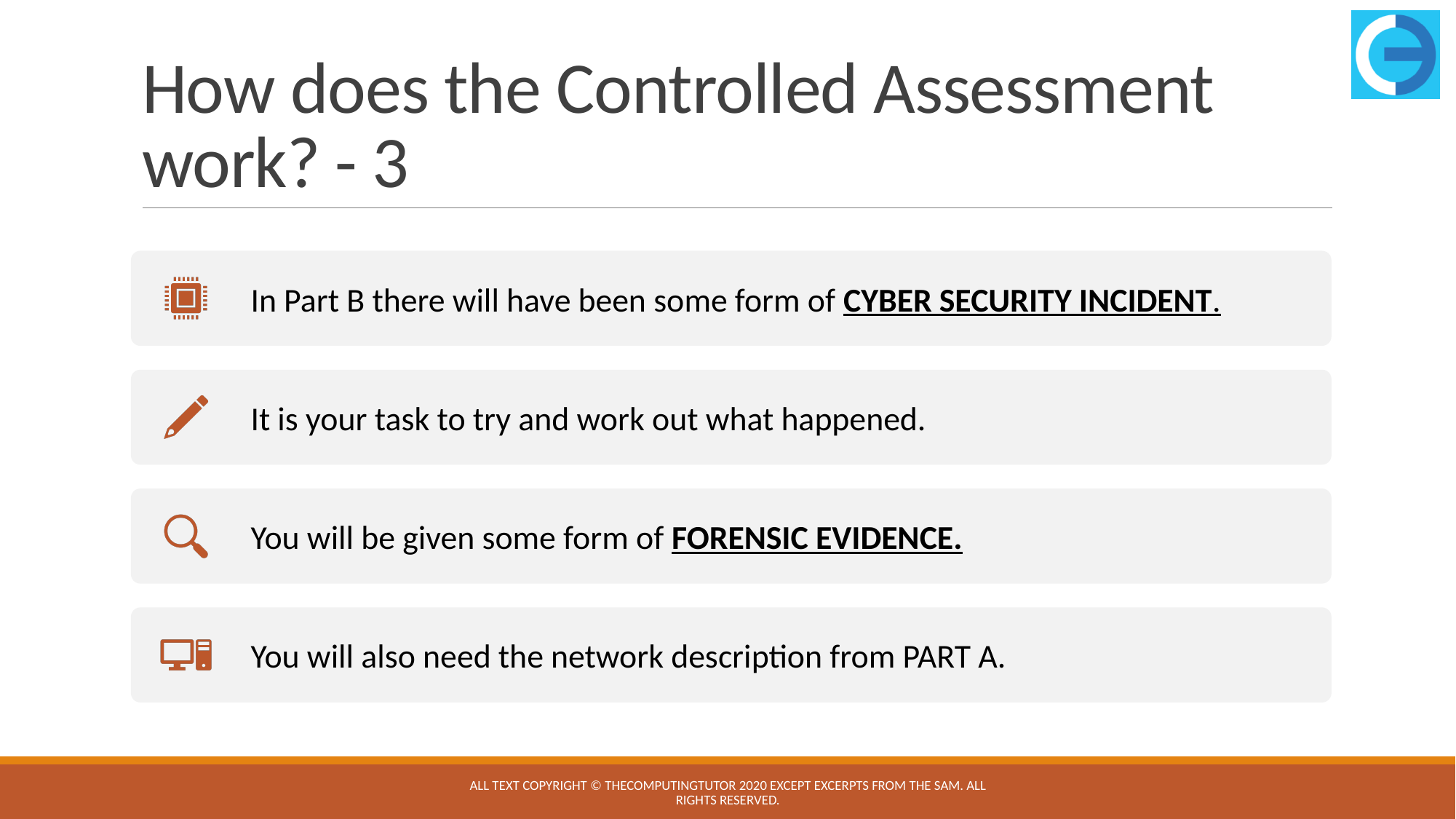

# How does the Controlled Assessment work? - 3
In Part B there will have been some form of CYBER SECURITY INCIDENT.
It is your task to try and work out what happened.
You will be given some form of FORENSIC EVIDENCE.
You will also need the network description from PART A.
All text copyright © TheComputingTutor 2020 except excerpts from the SAM. All rights Reserved.